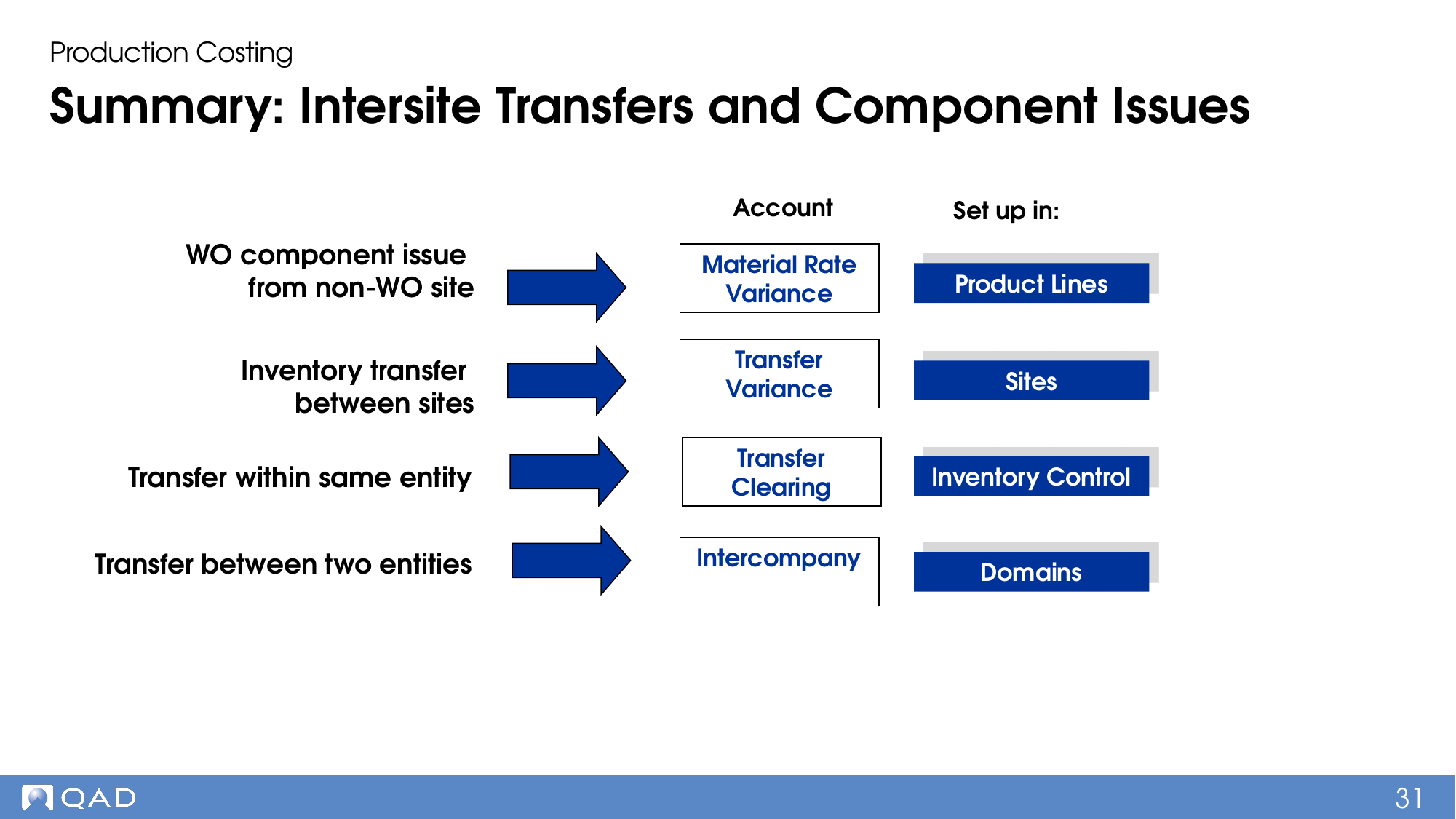

Production Costing
# Summary: Intersite Transfers and Component Issues
Account
Set up in:

WO component issue
from non-WO site
Material Rate Variance
Product Lines

Transfer
Variance
Inventory transfer
between sites
Sites

Transfer
Clearing
Transfer within same entity
Inventory Control

Intercompany
Transfer between two entities
Domains
31